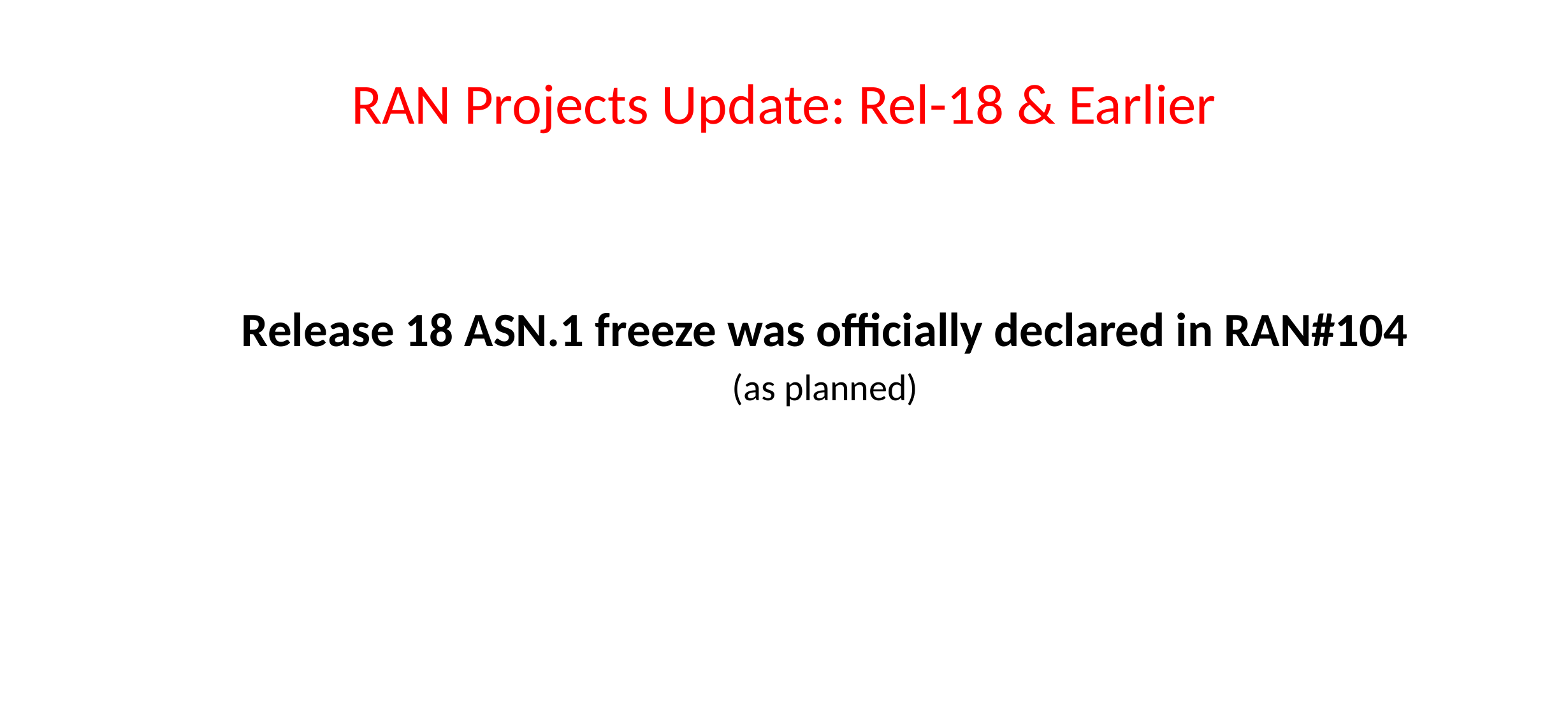

# RAN Projects Update: Rel-18 & Earlier
Release 18 ASN.1 freeze was officially declared in RAN#104
(as planned)